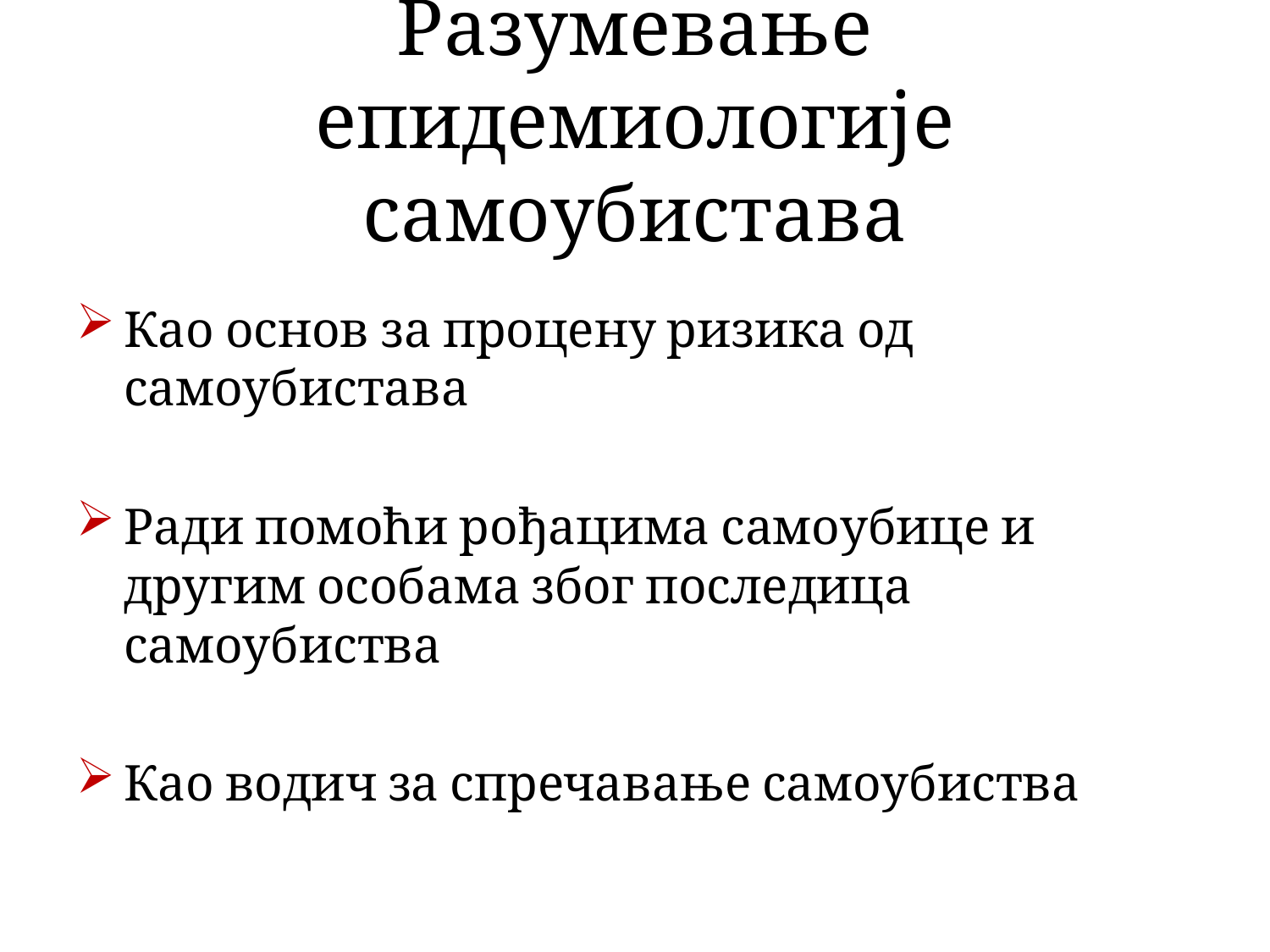

# Разумевање епидемиологије самоубистава

Као основ за процену ризика од самоубистава

Ради помоћи рођацима самоубице и другим особама због последица самоубиства

Као водич за спречавање самоубиства